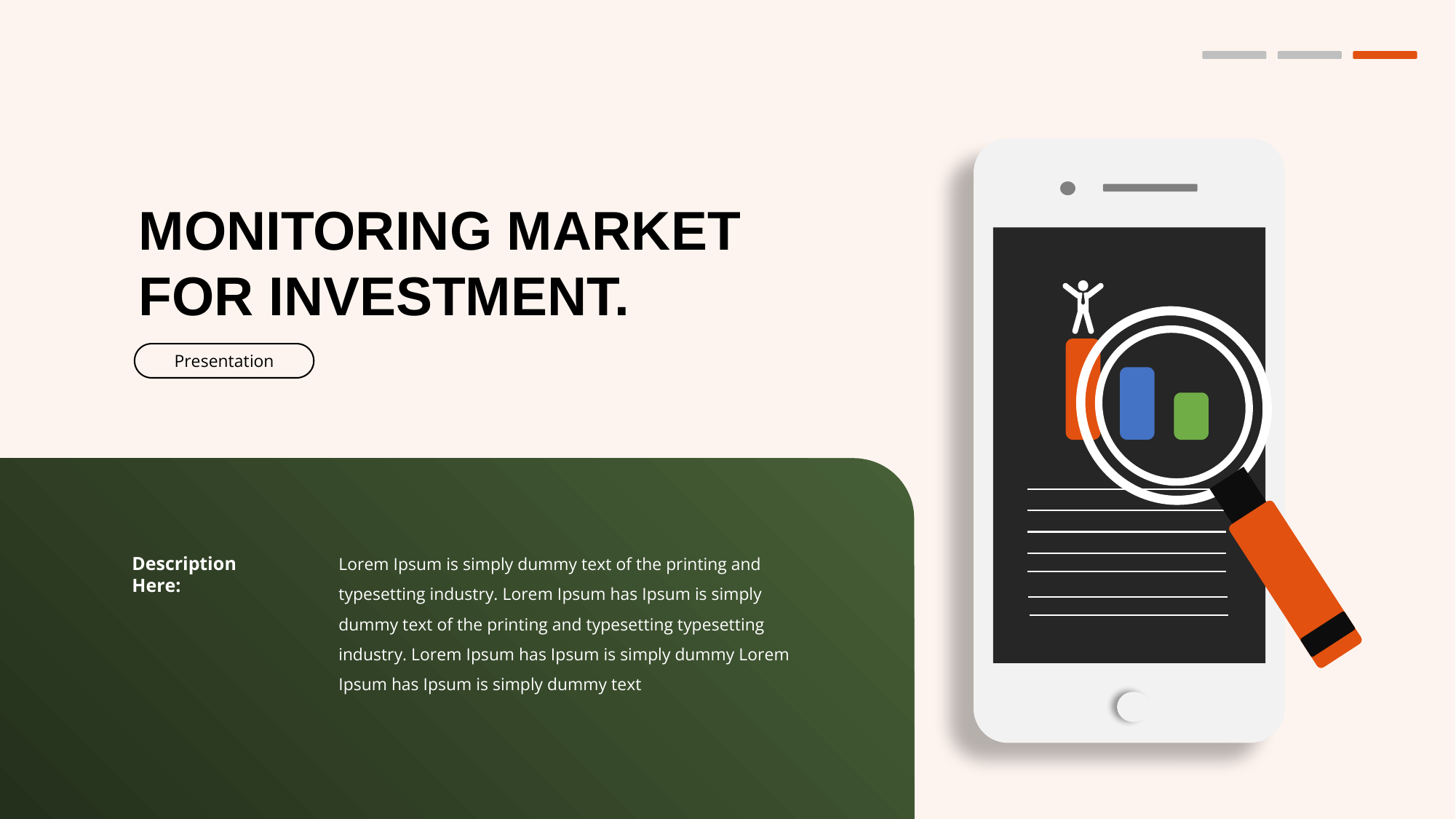

MONITORING MARKET
FOR INVESTMENT.
Presentation

Lorem Ipsum is simply dummy text of the printing and typesetting industry. Lorem Ipsum has Ipsum is simply dummy text of the printing and typesetting typesetting industry. Lorem Ipsum has Ipsum is simply dummy Lorem Ipsum has Ipsum is simply dummy text
Description
Here: